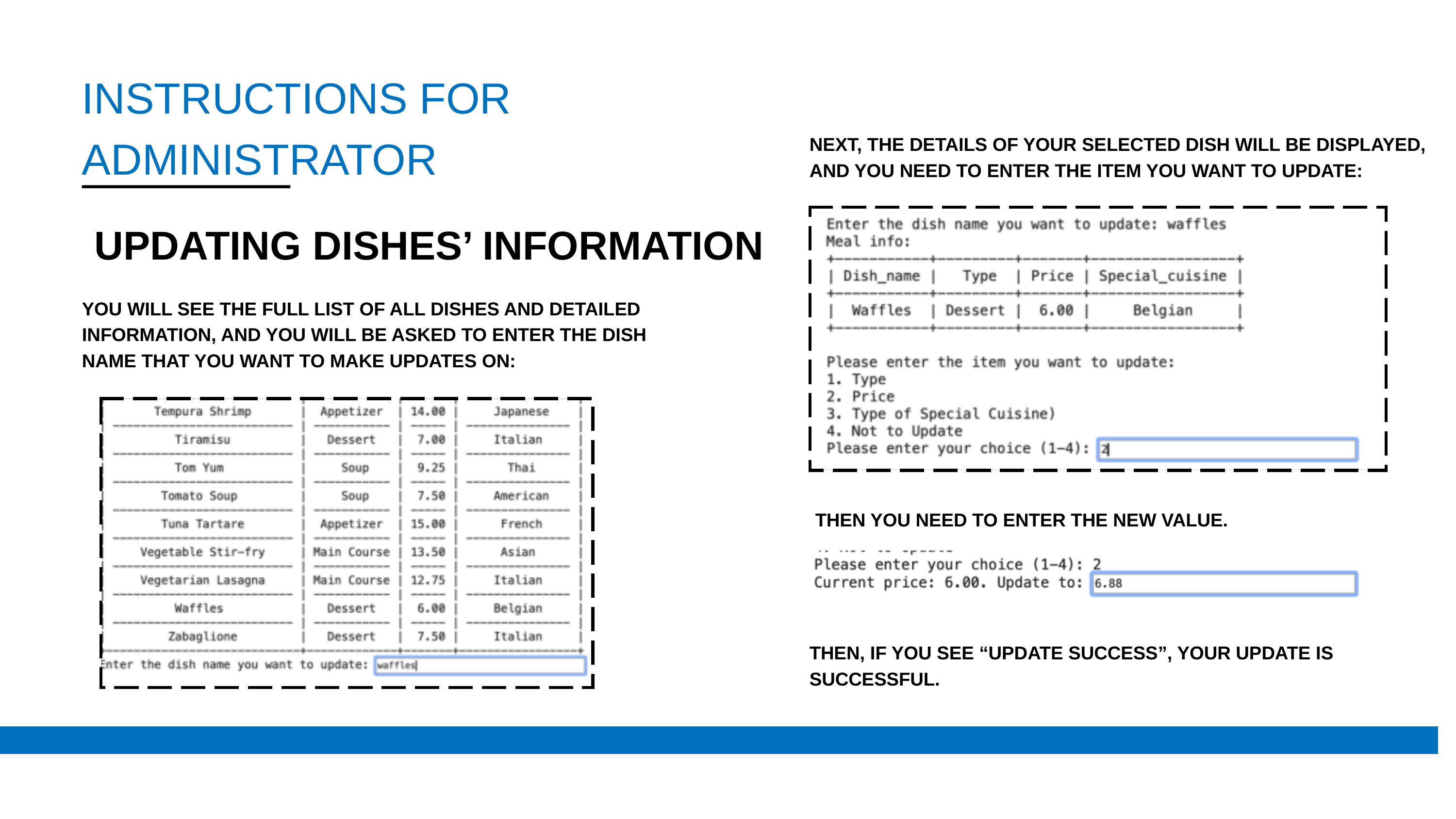

INSTRUCTIONS FOR
ADMINISTRATOR

NEXT, THE DETAILS OF YOUR SELECTED DISH WILL BE DISPLAYED, AND YOU NEED TO ENTER THE ITEM YOU WANT TO UPDATE:

 UPDATING DISHES’ INFORMATION
YOU WILL SEE THE FULL LIST OF ALL DISHES AND DETAILED INFORMATION, AND YOU WILL BE ASKED TO ENTER THE DISH NAME THAT YOU WANT TO MAKE UPDATES ON:

THEN YOU NEED TO ENTER THE NEW VALUE.

THEN, IF YOU SEE “UPDATE SUCCESS”, YOUR UPDATE IS SUCCESSFUL.